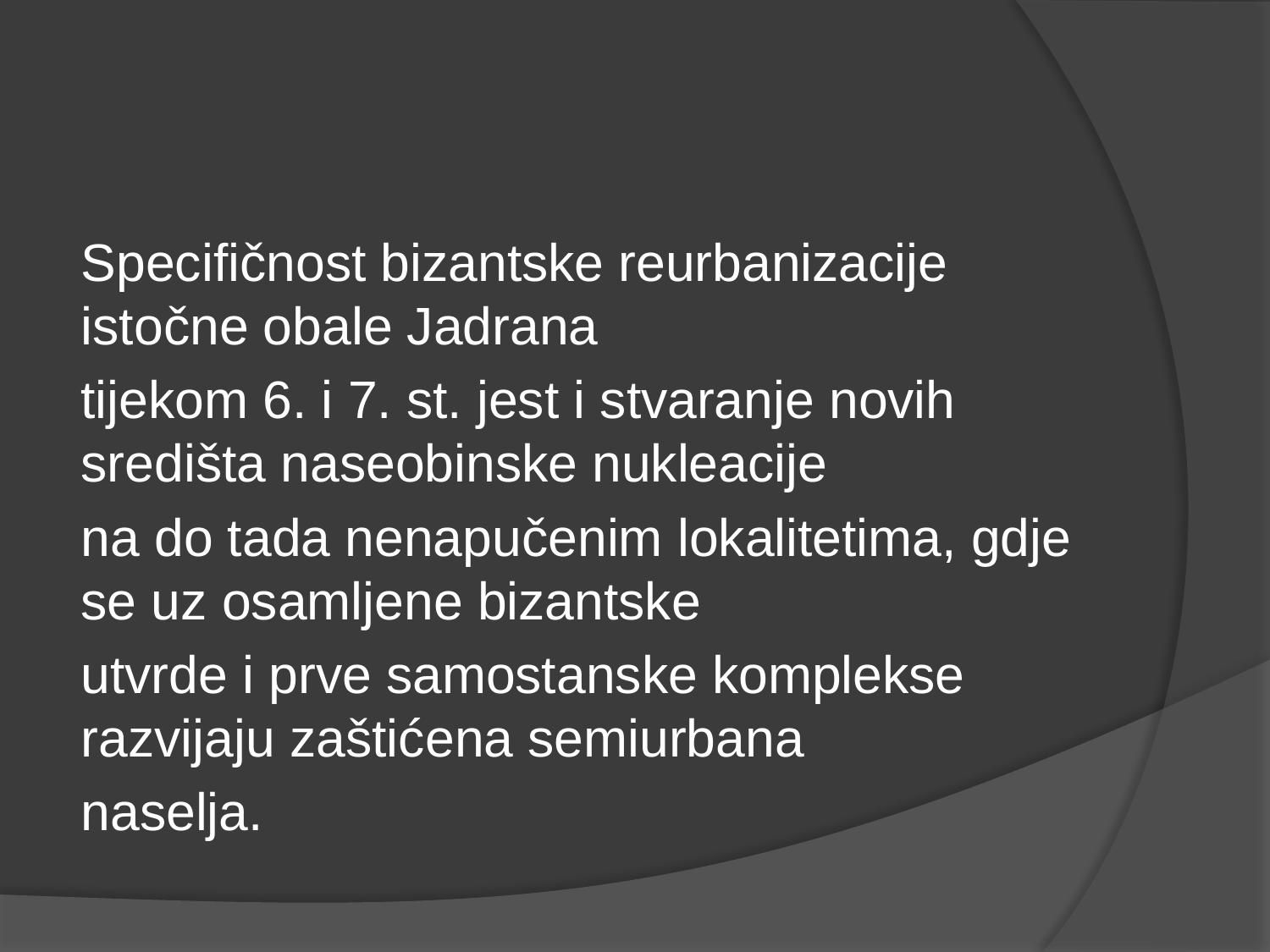

#
Specifičnost bizantske reurbanizacije istočne obale Jadrana
tijekom 6. i 7. st. jest i stvaranje novih središta naseobinske nukleacije
na do tada nenapučenim lokalitetima, gdje se uz osamljene bizantske
utvrde i prve samostanske komplekse razvijaju zaštićena semiurbana
naselja.